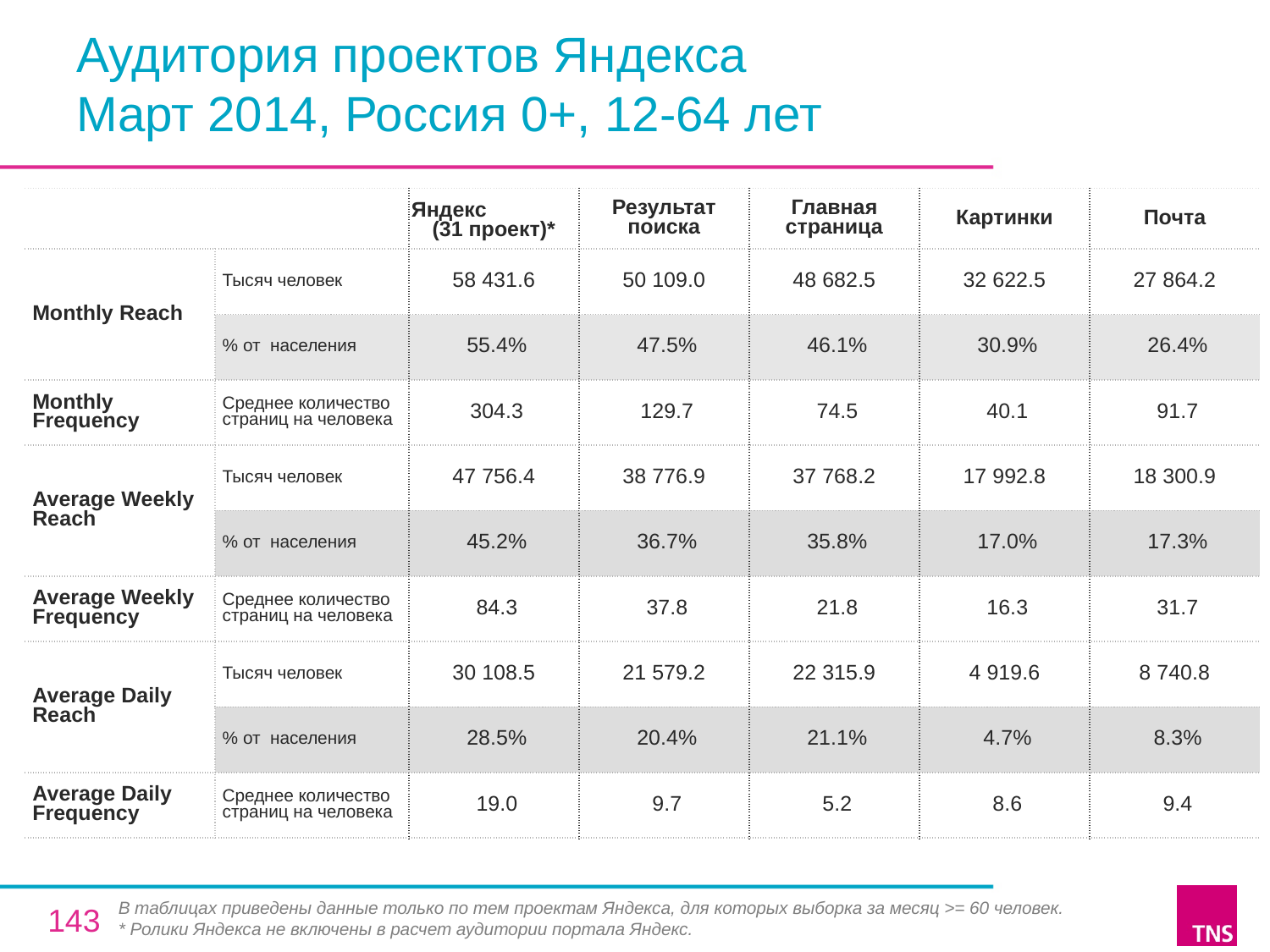

# Аудитория проектов Яндекса Март 2014, Россия 0+, 12-64 лет
|  |  | Яндекс (31 проект)\* | Результат поиска | Главная страница | Картинки | Почта |
| --- | --- | --- | --- | --- | --- | --- |
| Monthly Reach | Тысяч человек | 58 431.6 | 50 109.0 | 48 682.5 | 32 622.5 | 27 864.2 |
|  | % от населения | 55.4% | 47.5% | 46.1% | 30.9% | 26.4% |
| Monthly Frequency | Среднее количество страниц на человека | 304.3 | 129.7 | 74.5 | 40.1 | 91.7 |
| Average Weekly Reach | Тысяч человек | 47 756.4 | 38 776.9 | 37 768.2 | 17 992.8 | 18 300.9 |
|  | % от населения | 45.2% | 36.7% | 35.8% | 17.0% | 17.3% |
| Average Weekly Frequency | Среднее количество страниц на человека | 84.3 | 37.8 | 21.8 | 16.3 | 31.7 |
| Average Daily Reach | Тысяч человек | 30 108.5 | 21 579.2 | 22 315.9 | 4 919.6 | 8 740.8 |
|  | % от населения | 28.5% | 20.4% | 21.1% | 4.7% | 8.3% |
| Average Daily Frequency | Среднее количество страниц на человека | 19.0 | 9.7 | 5.2 | 8.6 | 9.4 |
В таблицах приведены данные только по тем проектам Яндекса, для которых выборка за месяц >= 60 человек.
* Ролики Яндекса не включены в расчет аудитории портала Яндекс.
143